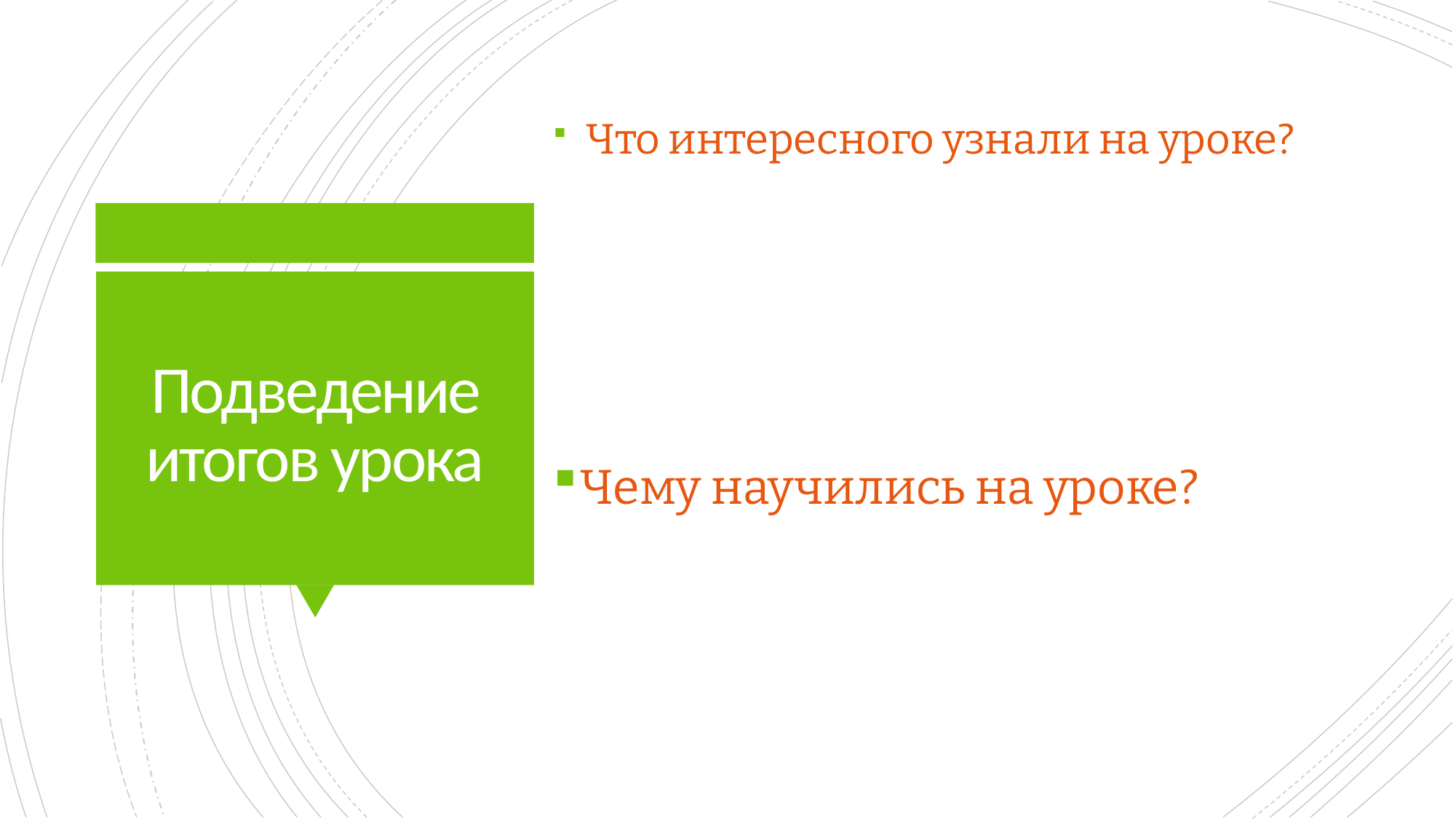

Что интересного узнали на уроке?
# Подведение итогов урока
Чему научились на уроке?